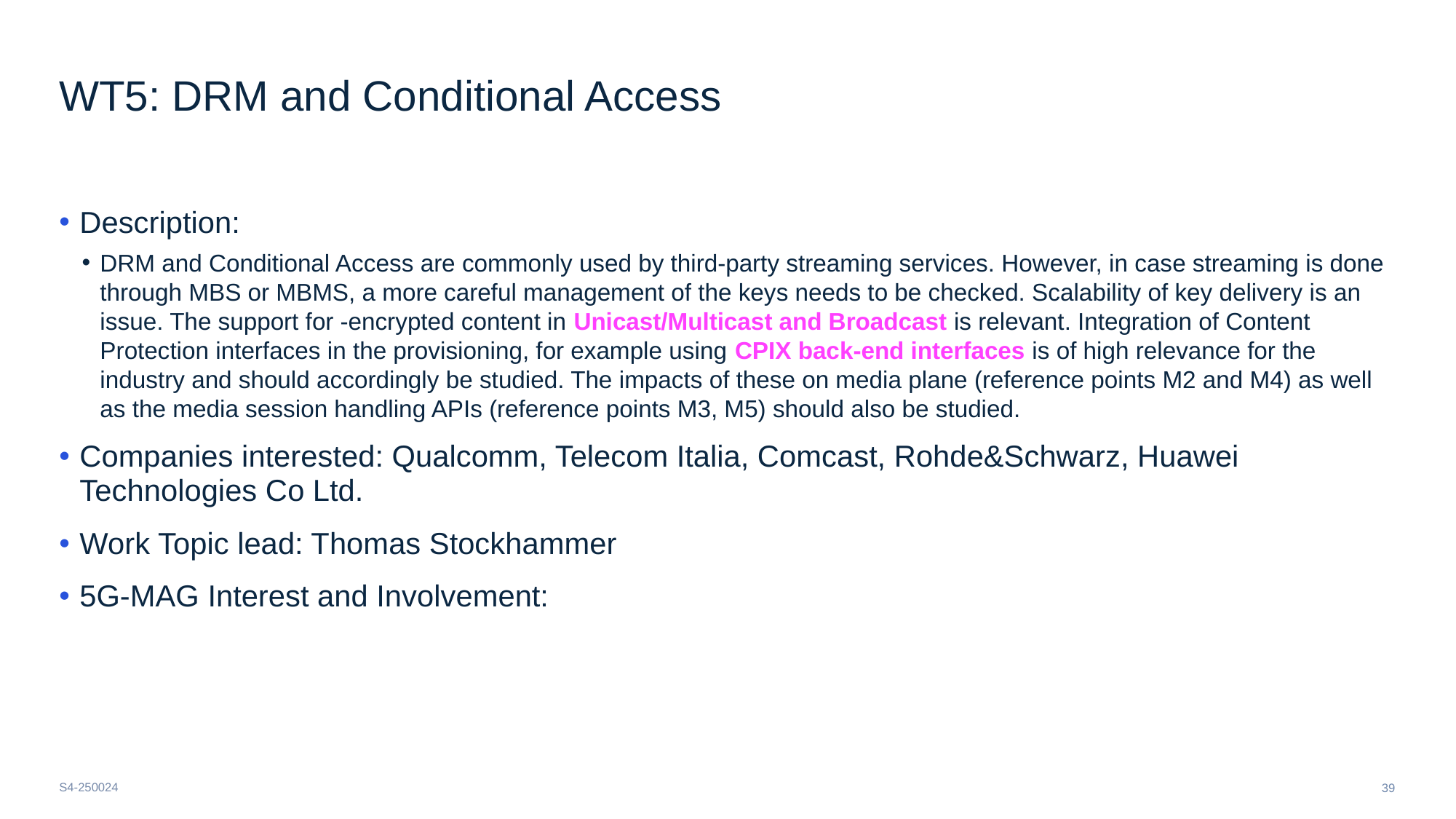

# WT5: DRM and Conditional Access

Description:
DRM and Conditional Access are commonly used by third-party streaming services. However, in case streaming is done through MBS or MBMS, a more careful management of the keys needs to be checked. Scalability of key delivery is an issue. The support for -encrypted content in Unicast/Multicast and Broadcast is relevant. Integration of Content Protection interfaces in the provisioning, for example using CPIX back-end interfaces is of high relevance for the industry and should accordingly be studied. The impacts of these on media plane (reference points M2 and M4) as well as the media session handling APIs (reference points M3, M5) should also be studied.
Companies interested: Qualcomm, Telecom Italia, Comcast, Rohde&Schwarz, Huawei Technologies Co Ltd.
Work Topic lead: Thomas Stockhammer
5G-MAG Interest and Involvement:
S4-250024